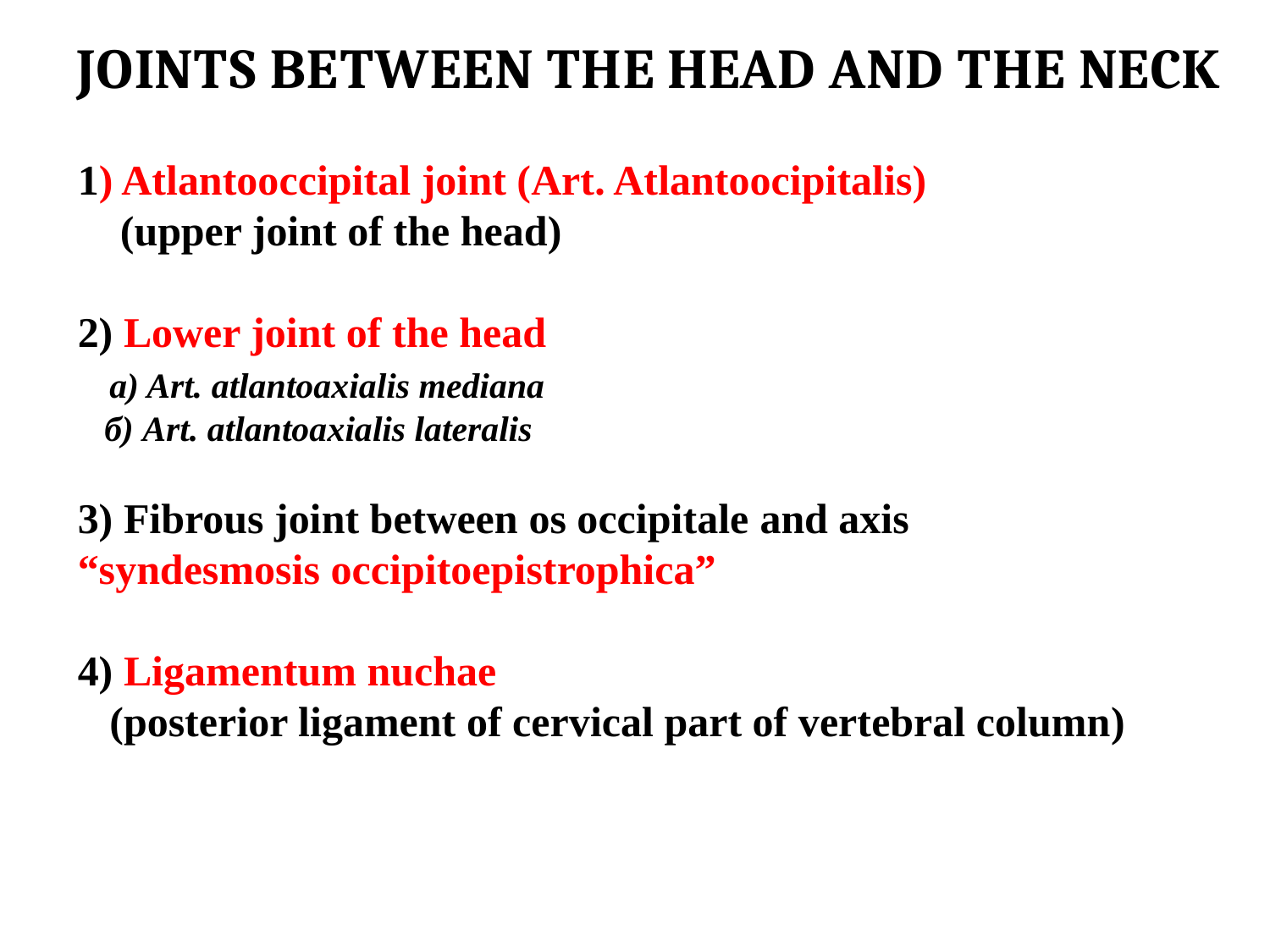

JOINTS BETWEEN THE HEAD AND THE NECK
1) Atlantooccipital joint (Art. Atlantoocipitalis)
    (upper joint of the head)

2) Lower joint of the head
   a) Art. atlantoaxialis mediana
   б) Art. atlantoaxialis lateralis

3) Fibrous joint between os occipitale and axis
“syndesmosis occipitoepistrophica”

4) Ligamentum nuchae
   (posterior ligament of cervical part of vertebral column)